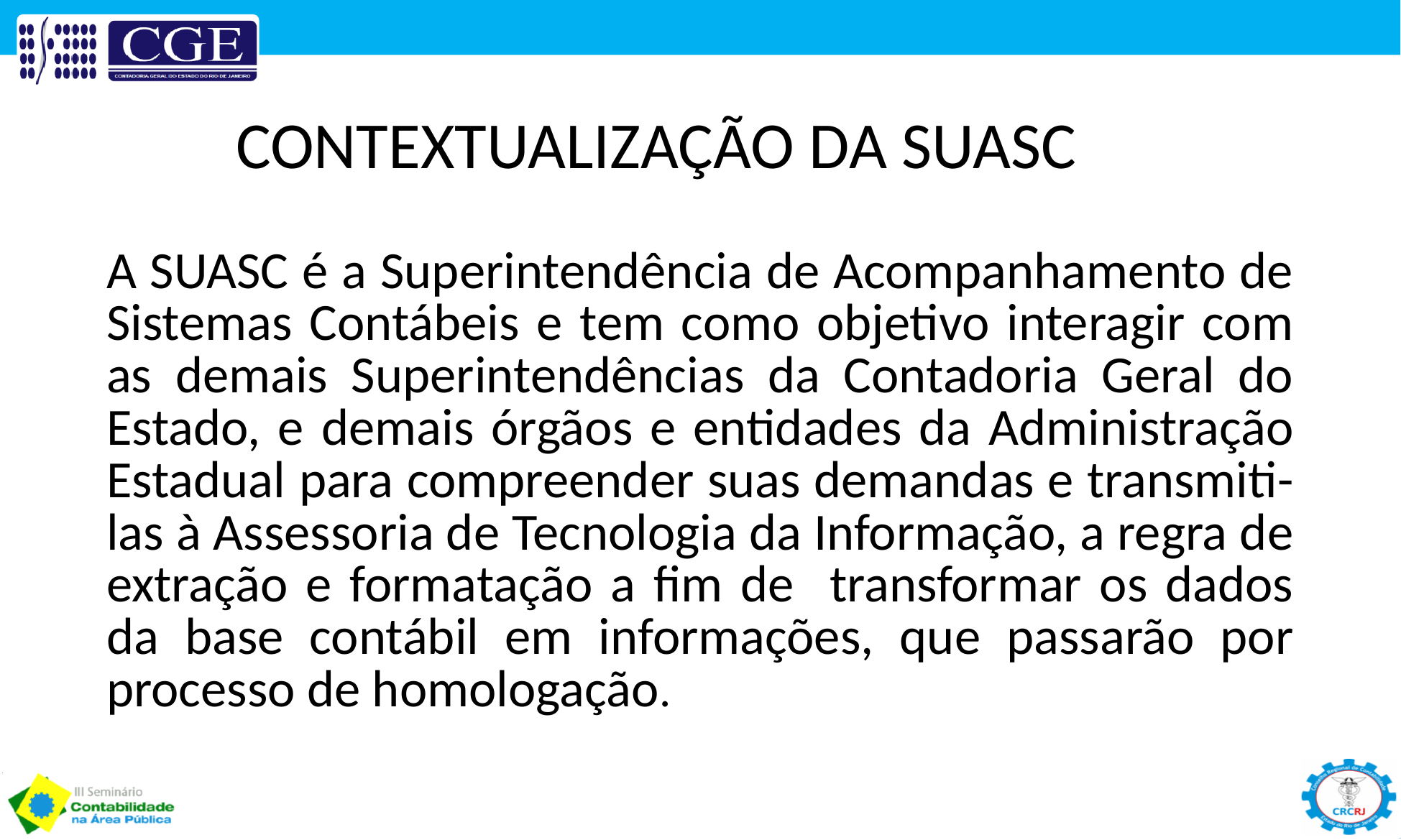

CONTEXTUALIZAÇÃO DA SUASC
A SUASC é a Superintendência de Acompanhamento de Sistemas Contábeis e tem como objetivo interagir com as demais Superintendências da Contadoria Geral do Estado, e demais órgãos e entidades da Administração Estadual para compreender suas demandas e transmiti-las à Assessoria de Tecnologia da Informação, a regra de extração e formatação a fim de  transformar os dados da base contábil em informações, que passarão por processo de homologação.